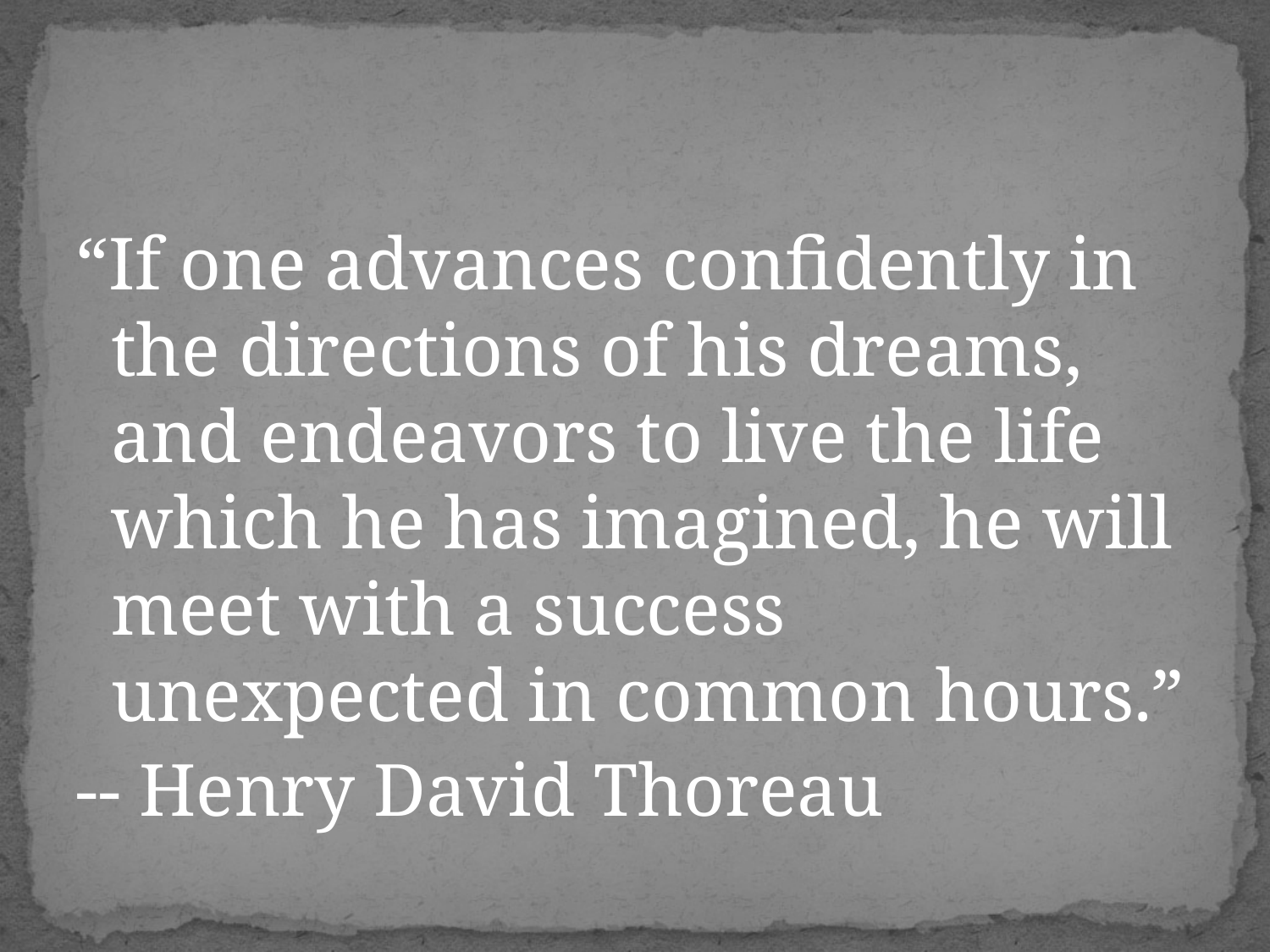

#
“If one advances confidently in the directions of his dreams, and endeavors to live the life which he has imagined, he will meet with a success unexpected in common hours.”
-- Henry David Thoreau